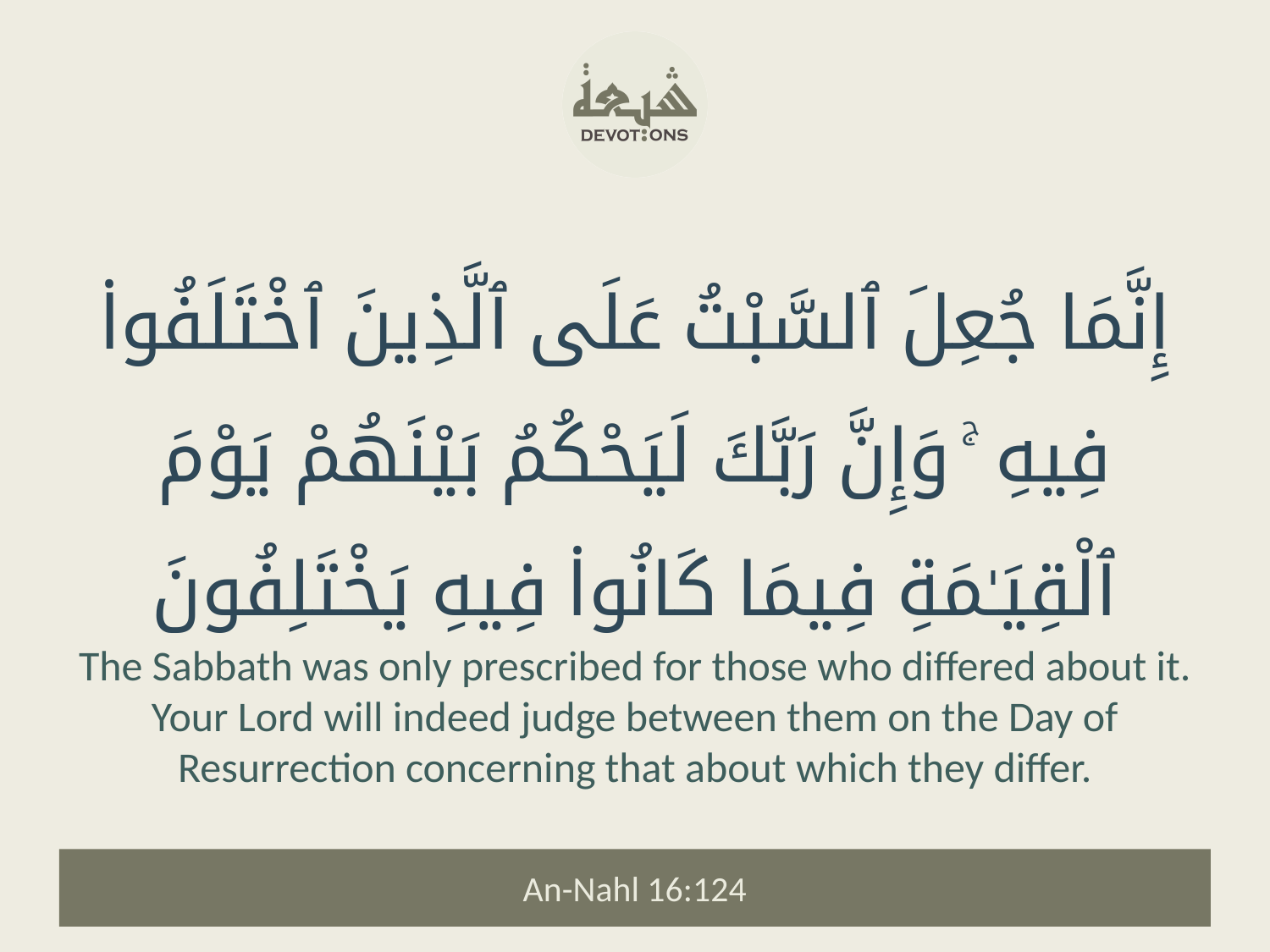

إِنَّمَا جُعِلَ ٱلسَّبْتُ عَلَى ٱلَّذِينَ ٱخْتَلَفُوا۟ فِيهِ ۚ وَإِنَّ رَبَّكَ لَيَحْكُمُ بَيْنَهُمْ يَوْمَ ٱلْقِيَـٰمَةِ فِيمَا كَانُوا۟ فِيهِ يَخْتَلِفُونَ
The Sabbath was only prescribed for those who differed about it. Your Lord will indeed judge between them on the Day of Resurrection concerning that about which they differ.
An-Nahl 16:124